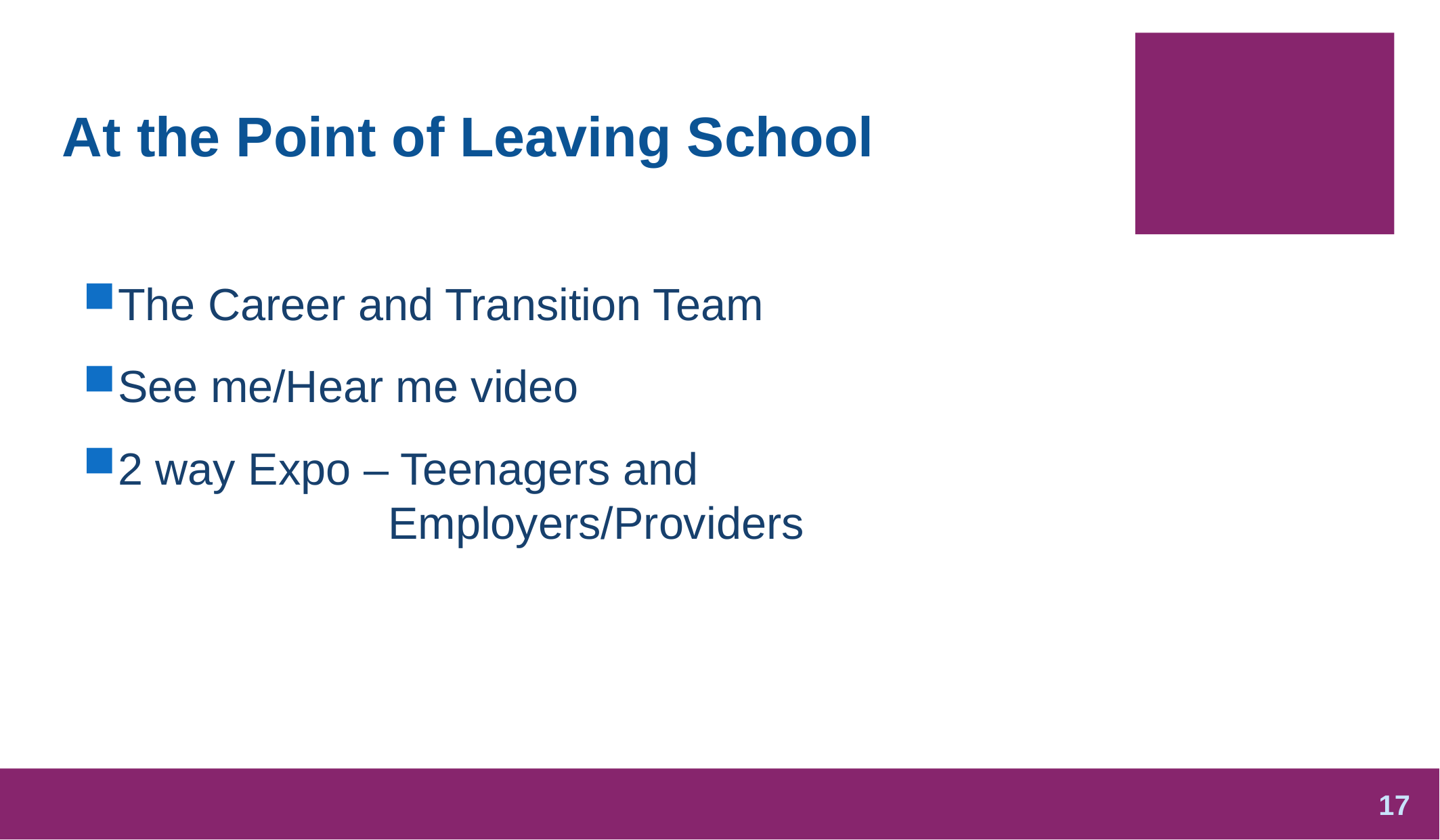

# At the Point of Leaving School
The Career and Transition Team
See me/Hear me video
2 way Expo – Teenagers and
 		      Employers/Providers

17